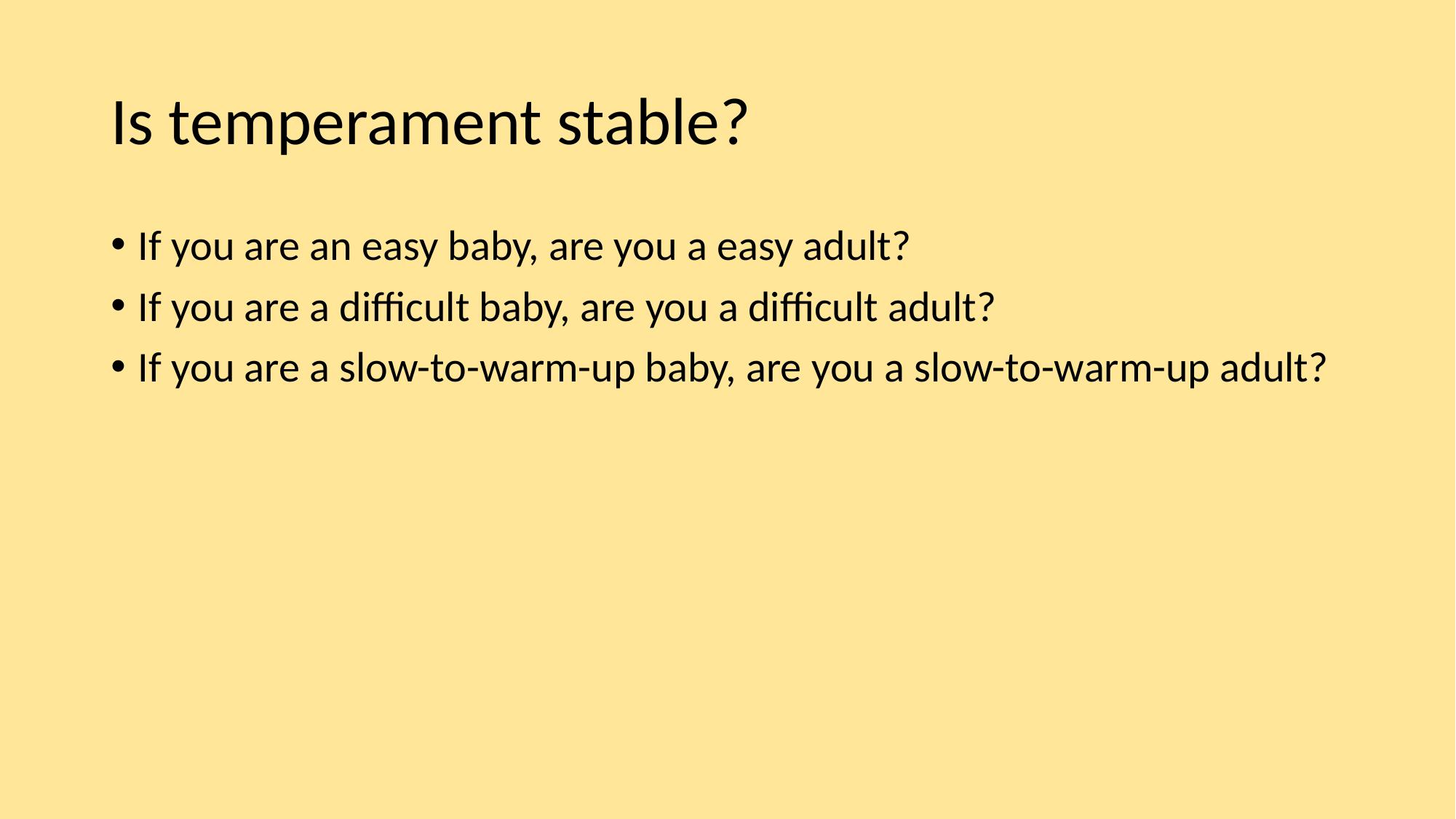

# Is temperament stable?
If you are an easy baby, are you a easy adult?
If you are a difficult baby, are you a difficult adult?
If you are a slow-to-warm-up baby, are you a slow-to-warm-up adult?